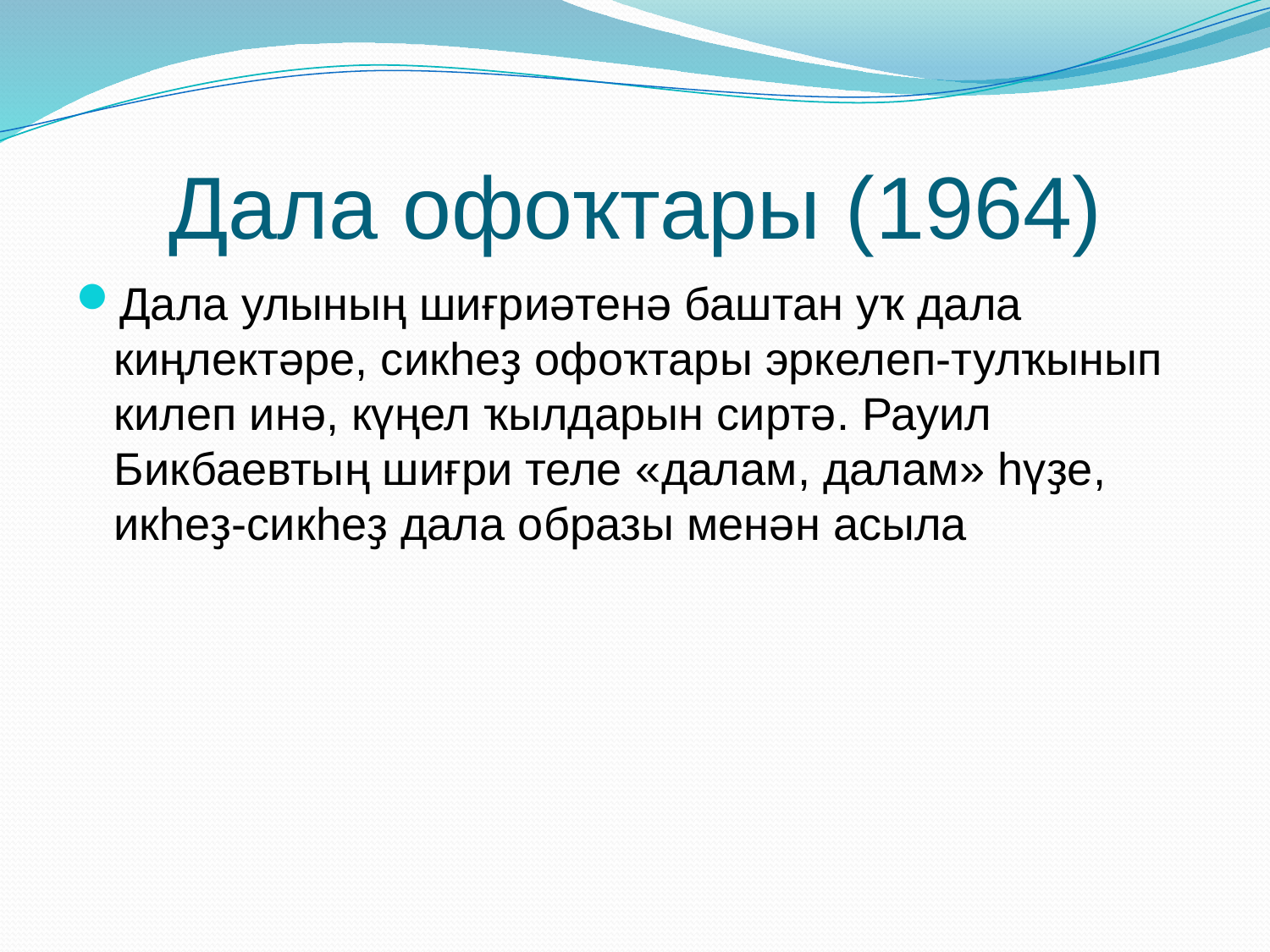

# Дала офоҡтары (1964)
Дала улының шиғриәтенә баштан уҡ дала киңлектәре, сикһеҙ офоҡтары эркелеп-тулҡынып килеп инә, күңел ҡылдарын сиртә. Рауил Бикбаевтың шиғри теле «далам, далам» һүҙе, икһеҙ-сикһеҙ дала образы менән асыла